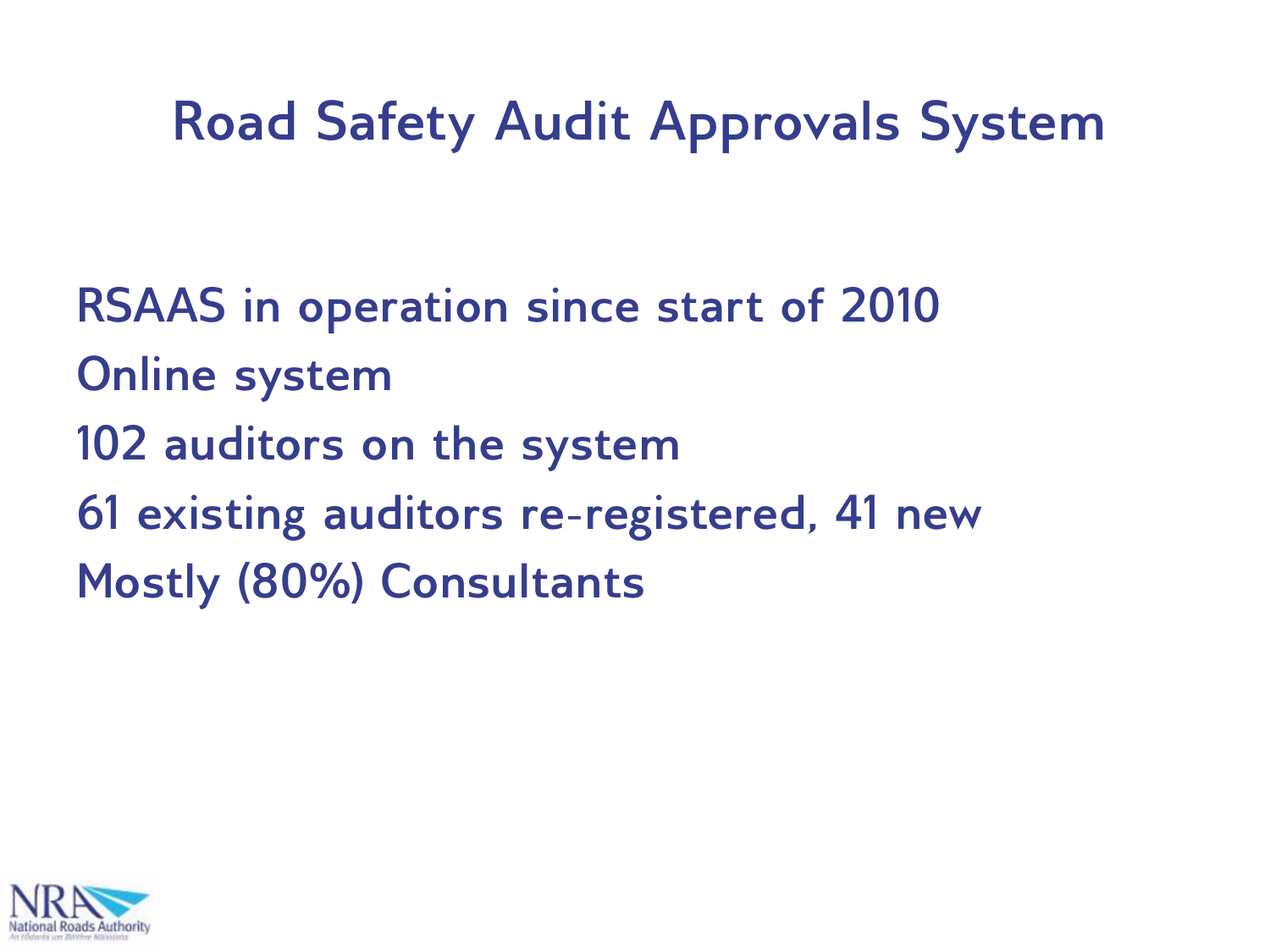

# Road Safety Audit Approvals System
RSAAS in operation since start of 2010
Online system
102 auditors on the system
61 existing auditors re-registered, 41 new
Mostly (80%) Consultants